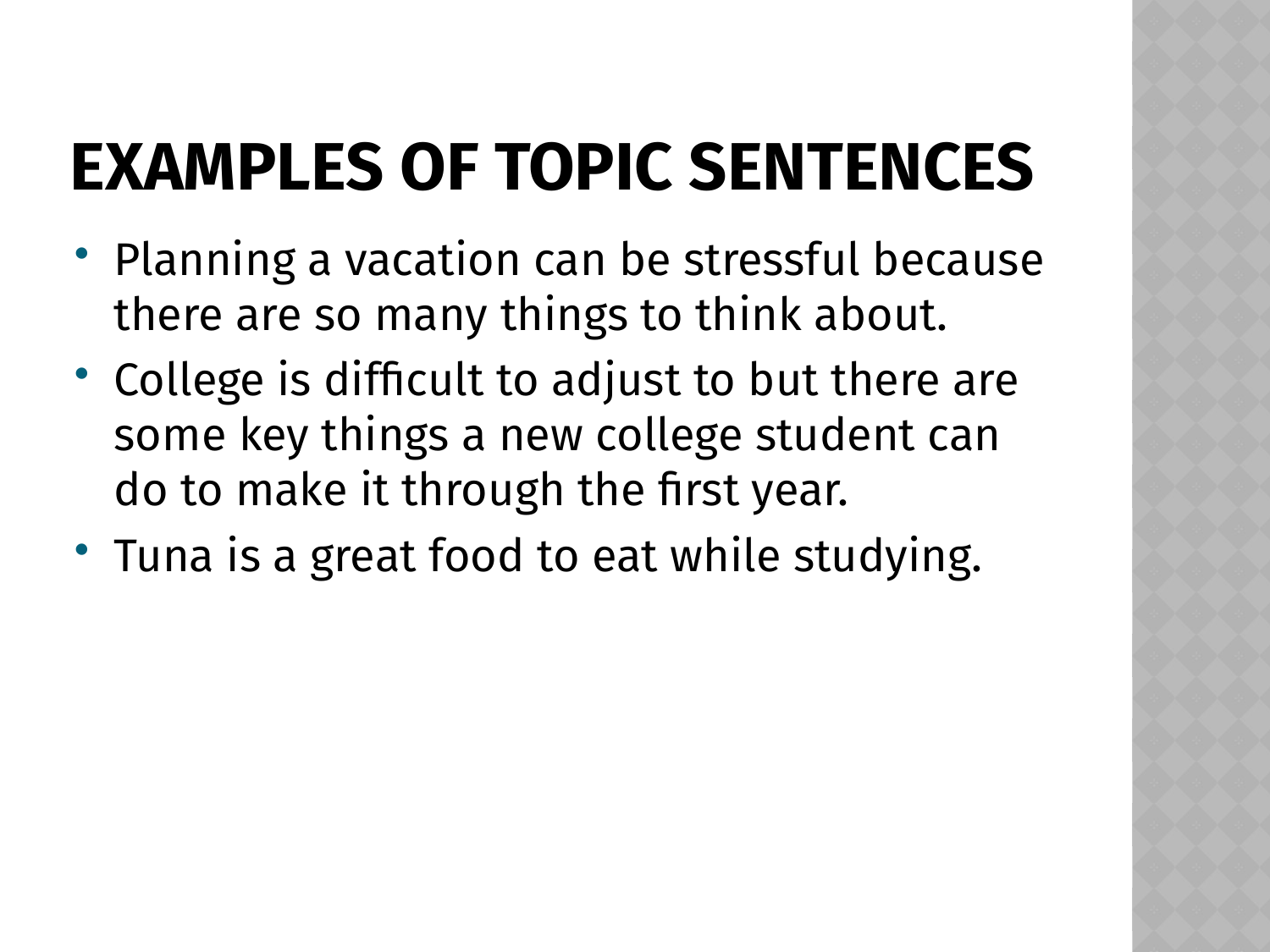

# Examples of Topic Sentences
Planning a vacation can be stressful because there are so many things to think about.
College is difficult to adjust to but there are some key things a new college student can do to make it through the first year.
Tuna is a great food to eat while studying.